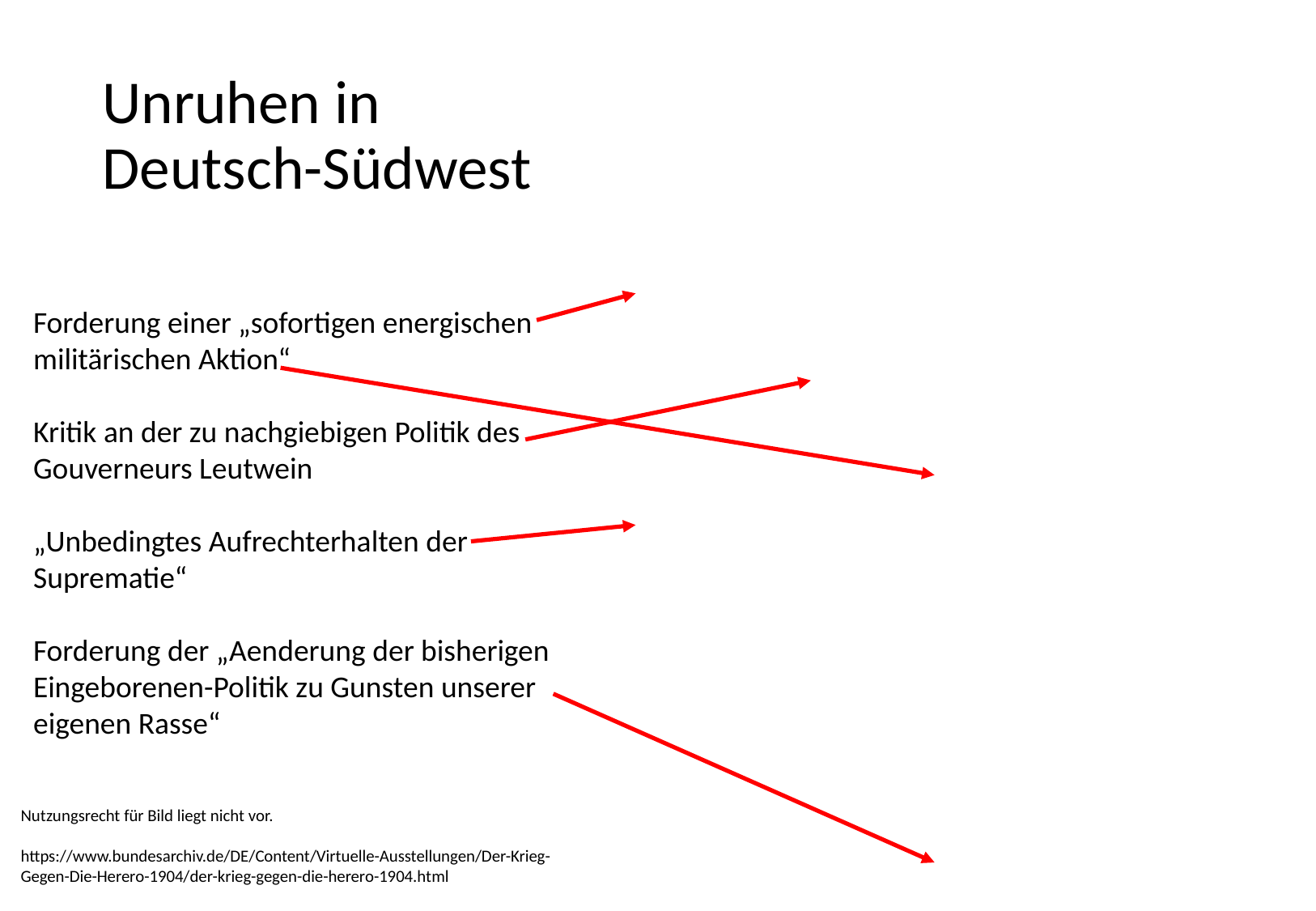

# Unruhen in Deutsch-Südwest
Forderung einer „sofortigen energischen militärischen Aktion“

Kritik an der zu nachgiebigen Politik des Gouverneurs Leutwein

„Unbedingtes Aufrechterhalten der Suprematie“

Forderung der „Aenderung der bisherigen Eingeborenen-Politik zu Gunsten unserer eigenen Rasse“
Nutzungsrecht für Bild liegt nicht vor.

https://www.bundesarchiv.de/DE/Content/Virtuelle-Ausstellungen/Der-Krieg-Gegen-Die-Herero-1904/der-krieg-gegen-die-herero-1904.html